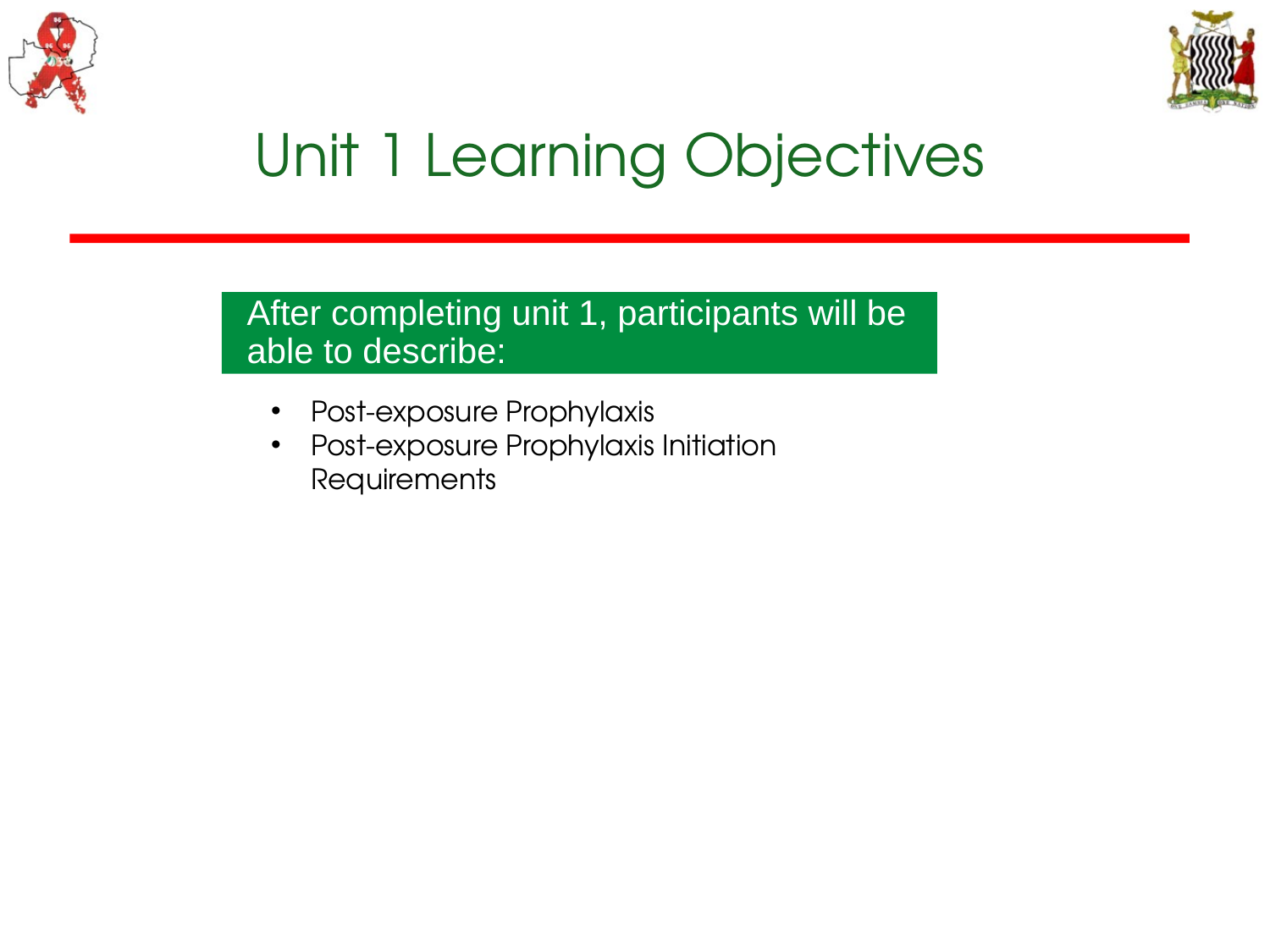

# Unit 1 Learning Objectives
After completing unit 1, participants will be able to describe:​

Post-exposure Prophylaxis
Post-exposure Prophylaxis Initiation Requirements